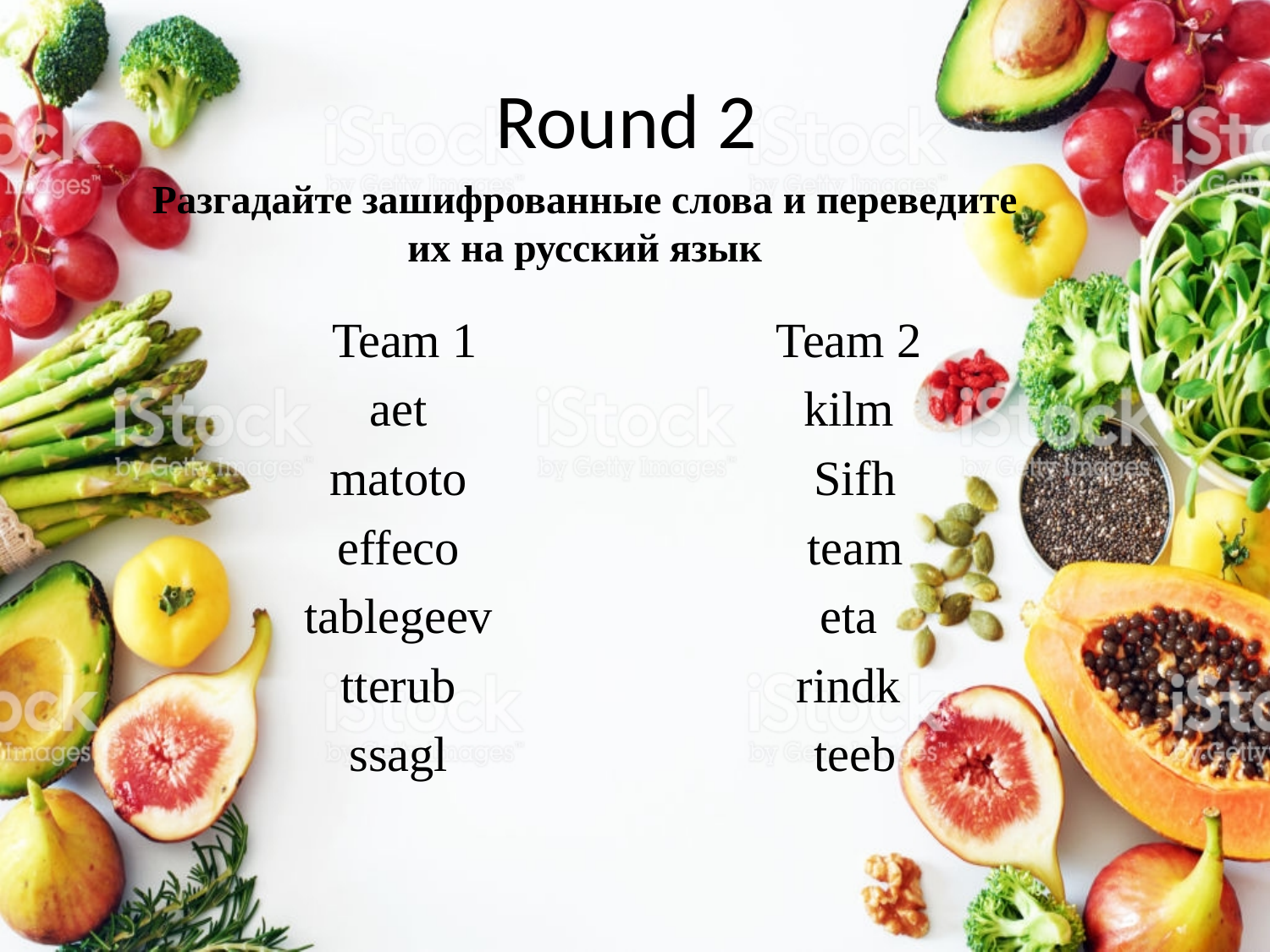

# Round 2
Разгадайте зашифрованные слова и переведите их на русский язык
Team 1
aet
matoto
effeco
tablegeev
tterub
ssagl
Team 2
kilm
Sifh
 team
eta
rindk
teeb